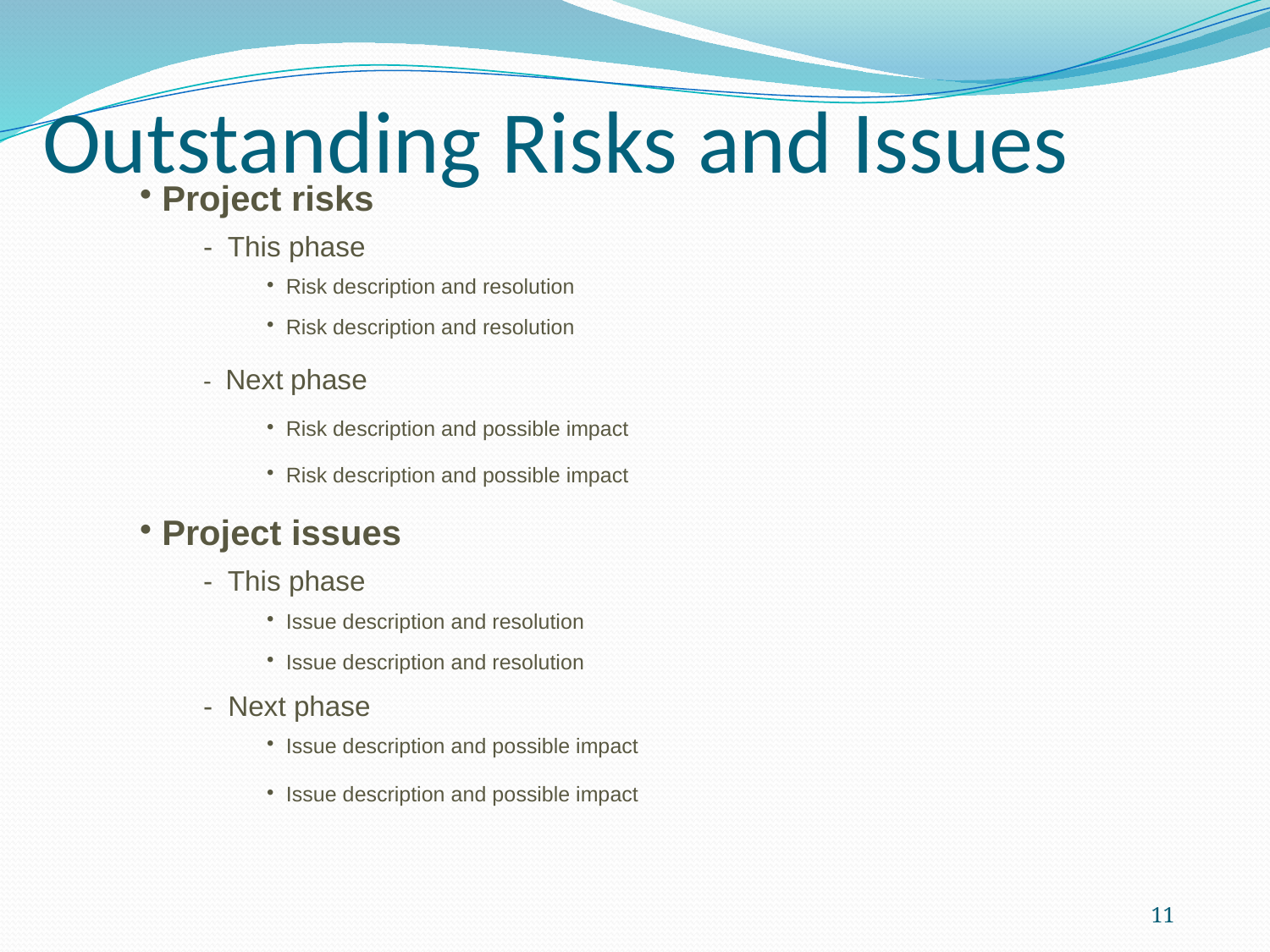

# Outstanding Risks and Issues
| Project risks |
| --- |
| - This phase |
| Risk description and resolution |
| Risk description and resolution |
| - Next phase |
| Risk description and possible impact |
| Risk description and possible impact |
| Project issues |
| - This phase |
| Issue description and resolution |
| Issue description and resolution |
| - Next phase |
| Issue description and possible impact |
| Issue description and possible impact |
11